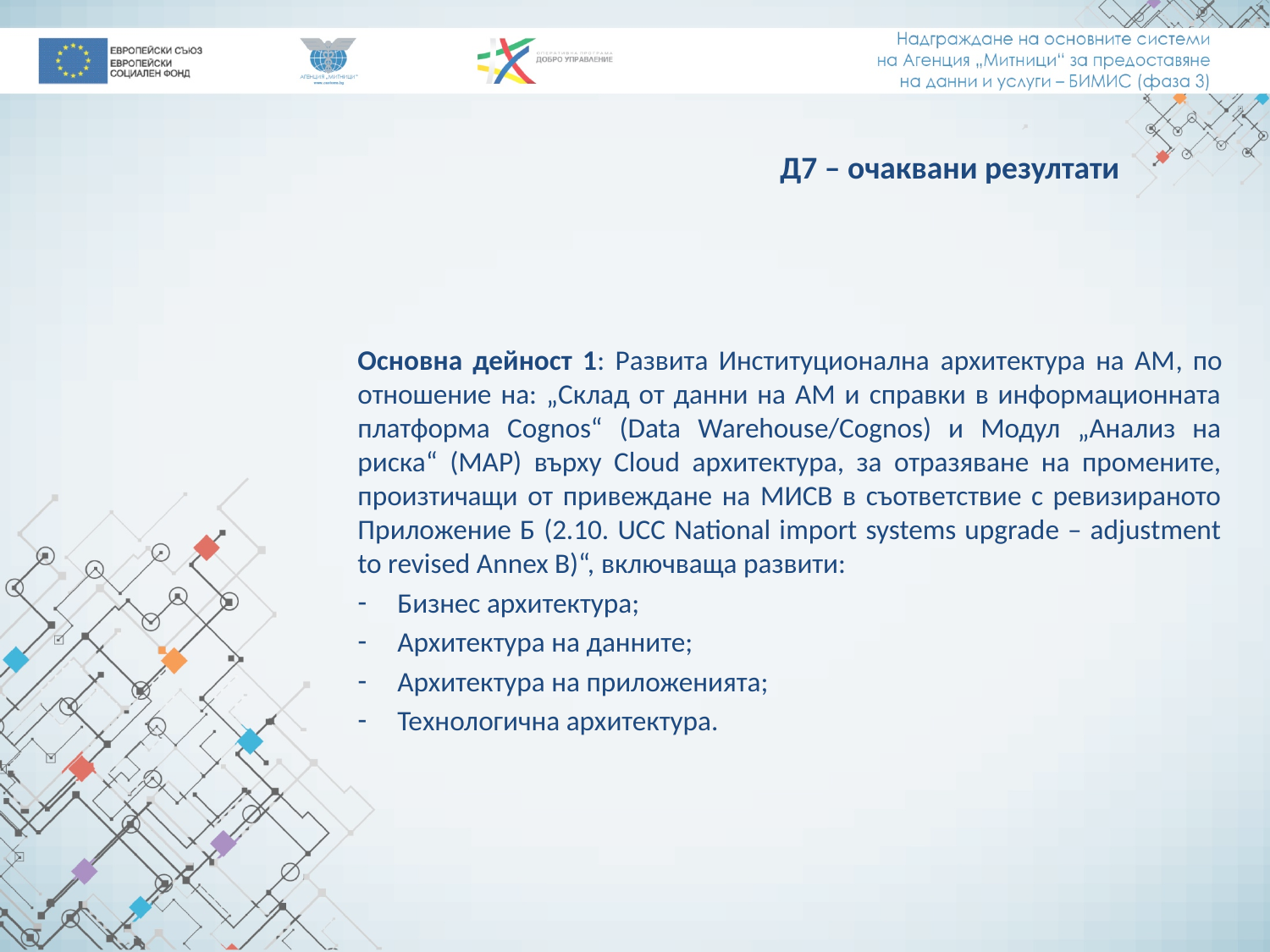

Д7 – очаквани резултати
Основна дейност 1: Развита Институционална архитектура на АМ, по отношение на: „Склад от данни на АМ и справки в информационната платформа Cognos“ (Data Warehouse/Cognos) и Модул „Анализ на риска“ (МАР) върху Cloud архитектура, за отразяване на промените, произтичащи от привеждане на МИСВ в съответствие с ревизираното Приложение Б (2.10. UCC National import systems upgrade – adjustment to revised Annex B)“, включваща развити:
Бизнес архитектура;
Архитектура на данните;
Архитектура на приложенията;
Технологична архитектура.